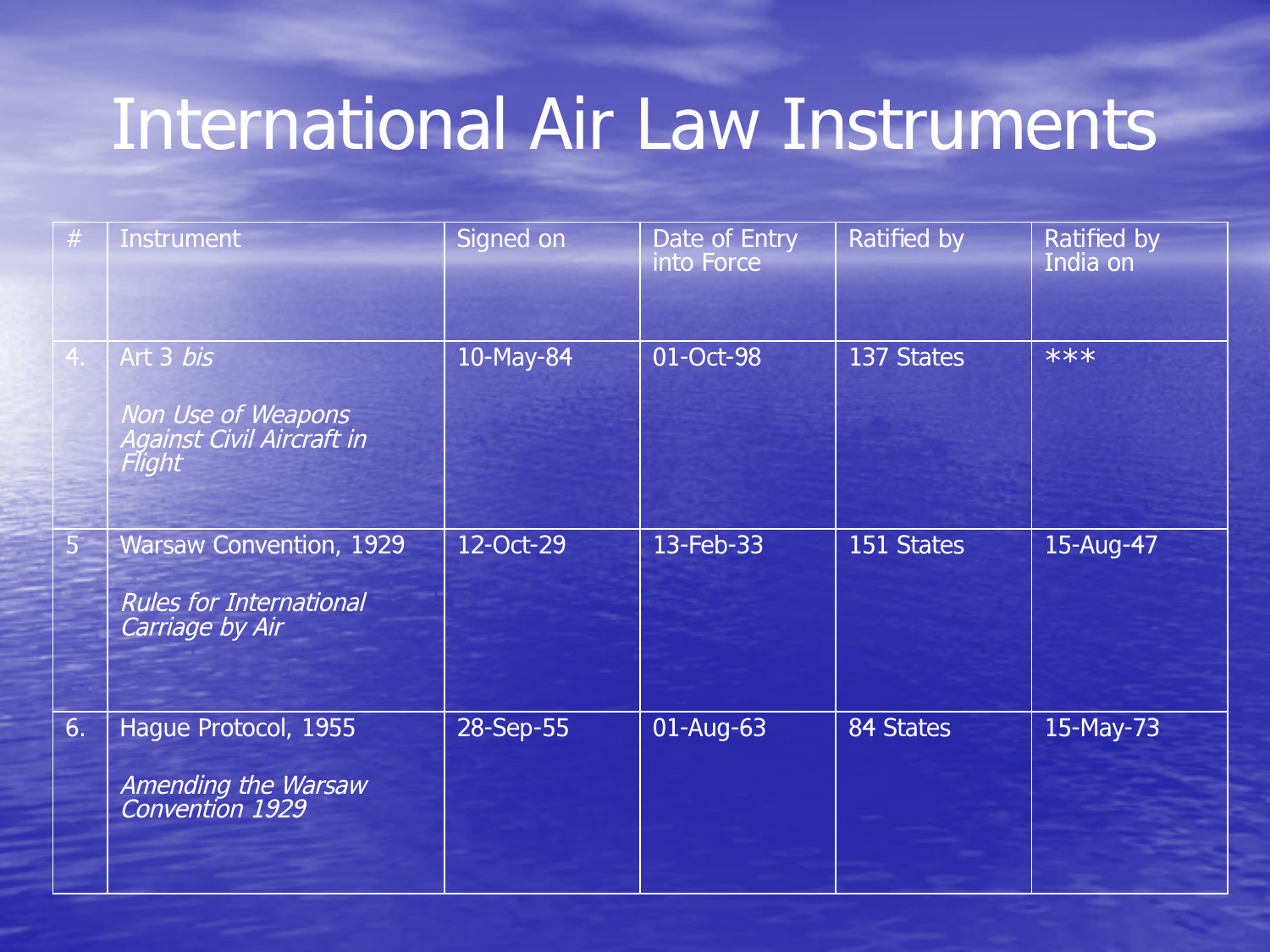

# International Air Law Instruments
| # | Instrument | Signed on | Date of Entry into Force | Ratified by | Ratified by India on |
| --- | --- | --- | --- | --- | --- |
| 4. | Art 3 bis Non Use of Weapons Against Civil Aircraft in Flight | 10-May-84 | 01-Oct-98 | 137 States | \*\*\* |
| 5 | Warsaw Convention, 1929 Rules for International Carriage by Air | 12-Oct-29 | 13-Feb-33 | 151 States | 15-Aug-47 |
| 6. | Hague Protocol, 1955 Amending the Warsaw Convention 1929 | 28-Sep-55 | 01-Aug-63 | 84 States | 15-May-73 |